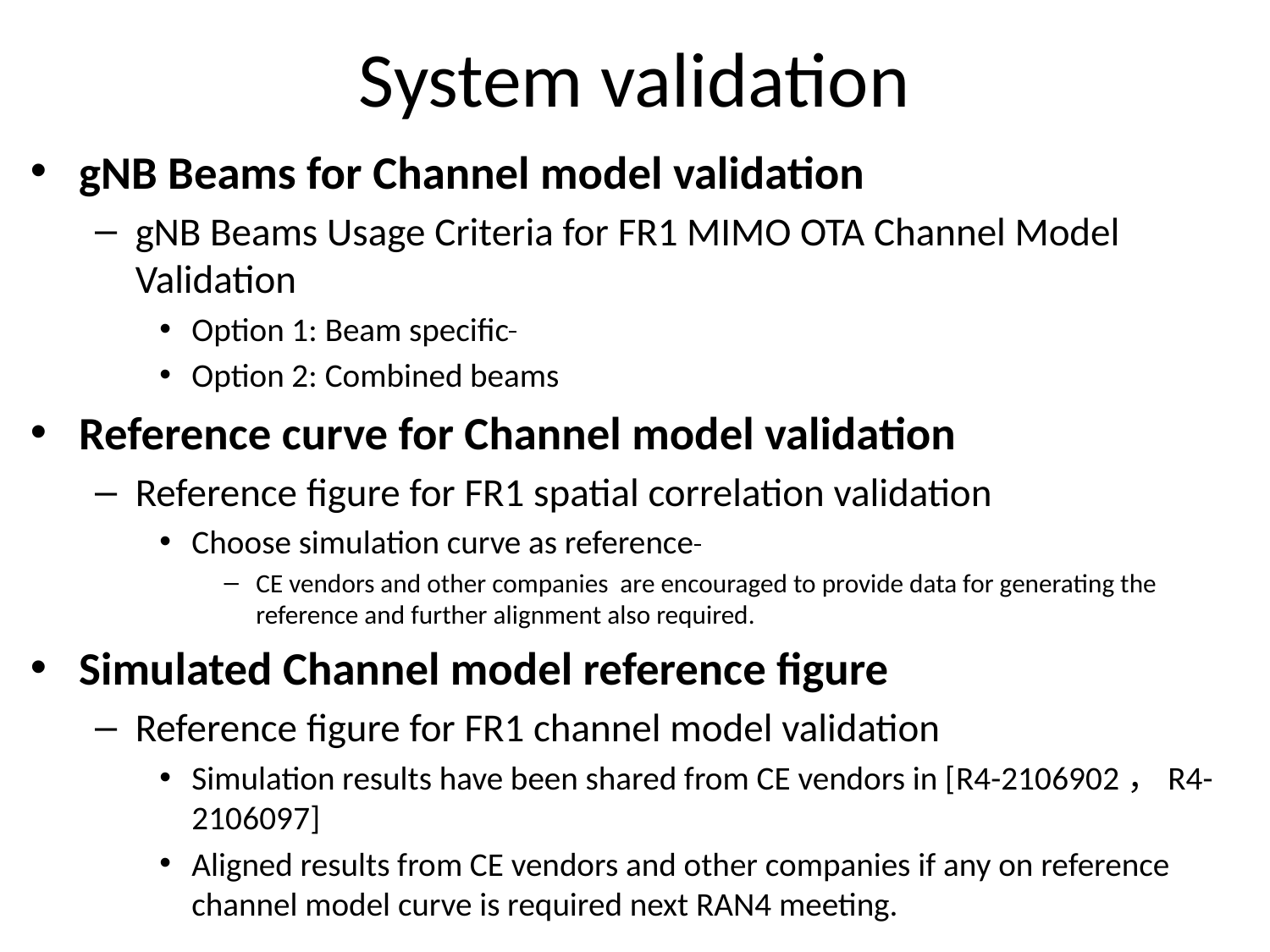

# System validation
gNB Beams for Channel model validation
gNB Beams Usage Criteria for FR1 MIMO OTA Channel Model Validation
Option 1: Beam specific
Option 2: Combined beams
Reference curve for Channel model validation
Reference figure for FR1 spatial correlation validation
Choose simulation curve as reference
CE vendors and other companies  are encouraged to provide data for generating the reference and further alignment also required.
Simulated Channel model reference figure
Reference figure for FR1 channel model validation
Simulation results have been shared from CE vendors in [R4-2106902，R4-2106097]
Aligned results from CE vendors and other companies if any on reference channel model curve is required next RAN4 meeting.